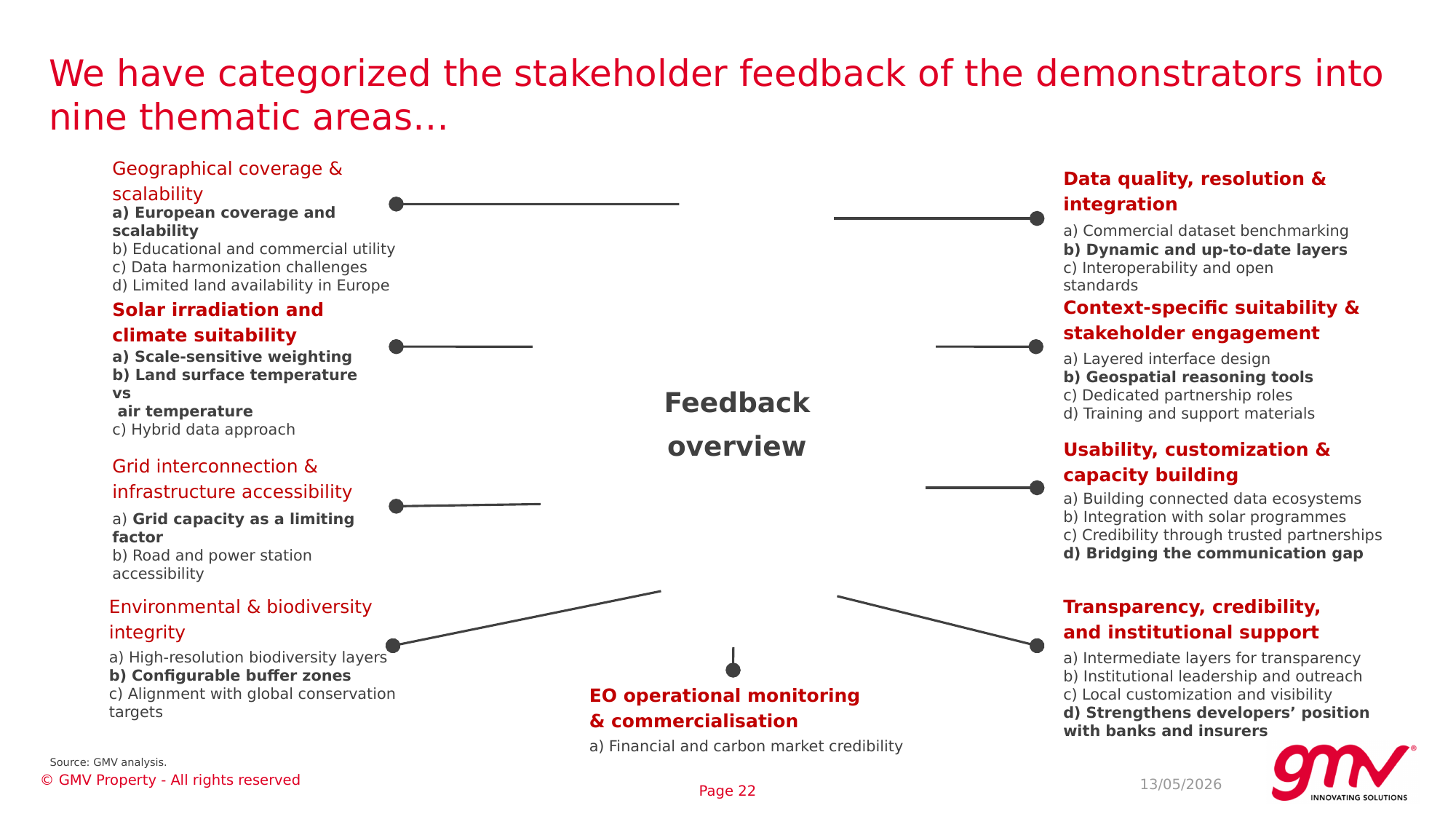

# We have categorized the stakeholder feedback of the demonstrators into nine thematic areas…
Geographical coverage & scalability
a) European coverage and scalability
b) Educational and commercial utility
c) Data harmonization challenges
d) Limited land availability in Europe

Solar irradiation and climate suitability

a) Scale-sensitive weighting
b) Land surface temperature vs
 air temperature
c) Hybrid data approach
Grid interconnection & infrastructure accessibility

a) Grid capacity as a limiting factor
b) Road and power station accessibility

Environmental & biodiversity integrity
a) High-resolution biodiversity layers
b) Configurable buffer zones
c) Alignment with global conservation targets

Data quality, resolution & integration

a) Commercial dataset benchmarking
b) Dynamic and up-to-date layers
c) Interoperability and open standards
Context-specific suitability & stakeholder engagement

a) Layered interface design
b) Geospatial reasoning tools
c) Dedicated partnership roles
d) Training and support materials
Usability, customization & capacity building

a) Building connected data ecosystems
b) Integration with solar programmes
c) Credibility through trusted partnerships
d) Bridging the communication gap
Transparency, credibility, and institutional support

a) Intermediate layers for transparency
b) Institutional leadership and outreach
c) Local customization and visibility
d) Strengthens developers’ position with banks and insurers

Feedback
overview

EO operational monitoring & commercialisation
a) Financial and carbon market credibility
Source: GMV analysis.